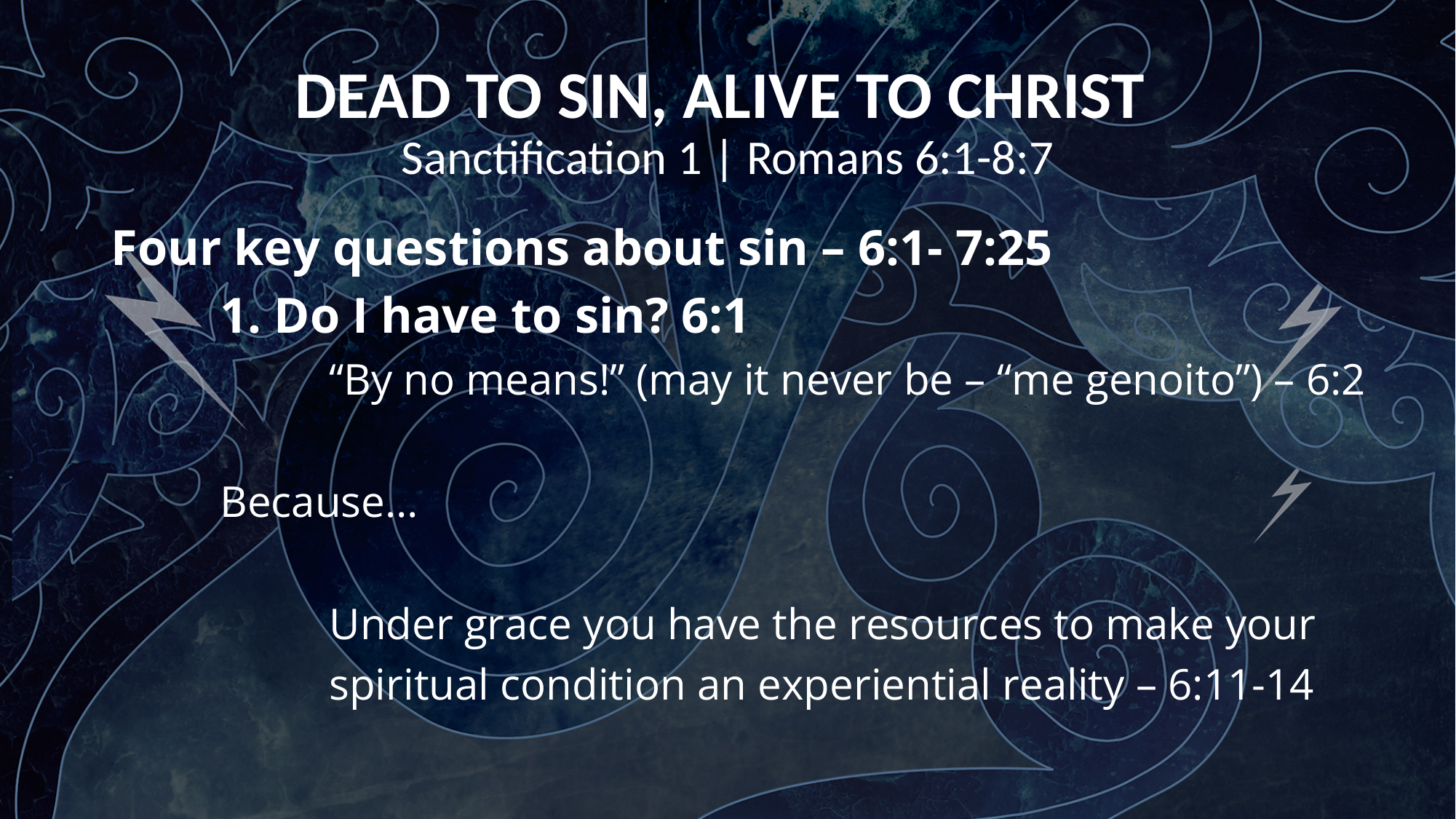

DEAD TO SIN, ALIVE TO CHRIST
Sanctification 1 | Romans 6:1-8:7
Four key questions about sin – 6:1- 7:25
	1. Do I have to sin? 6:1
 		“By no means!” (may it never be – “me genoito”) – 6:2

	Because…

		Under grace you have the resources to make your
		spiritual condition an experiential reality – 6:11-14